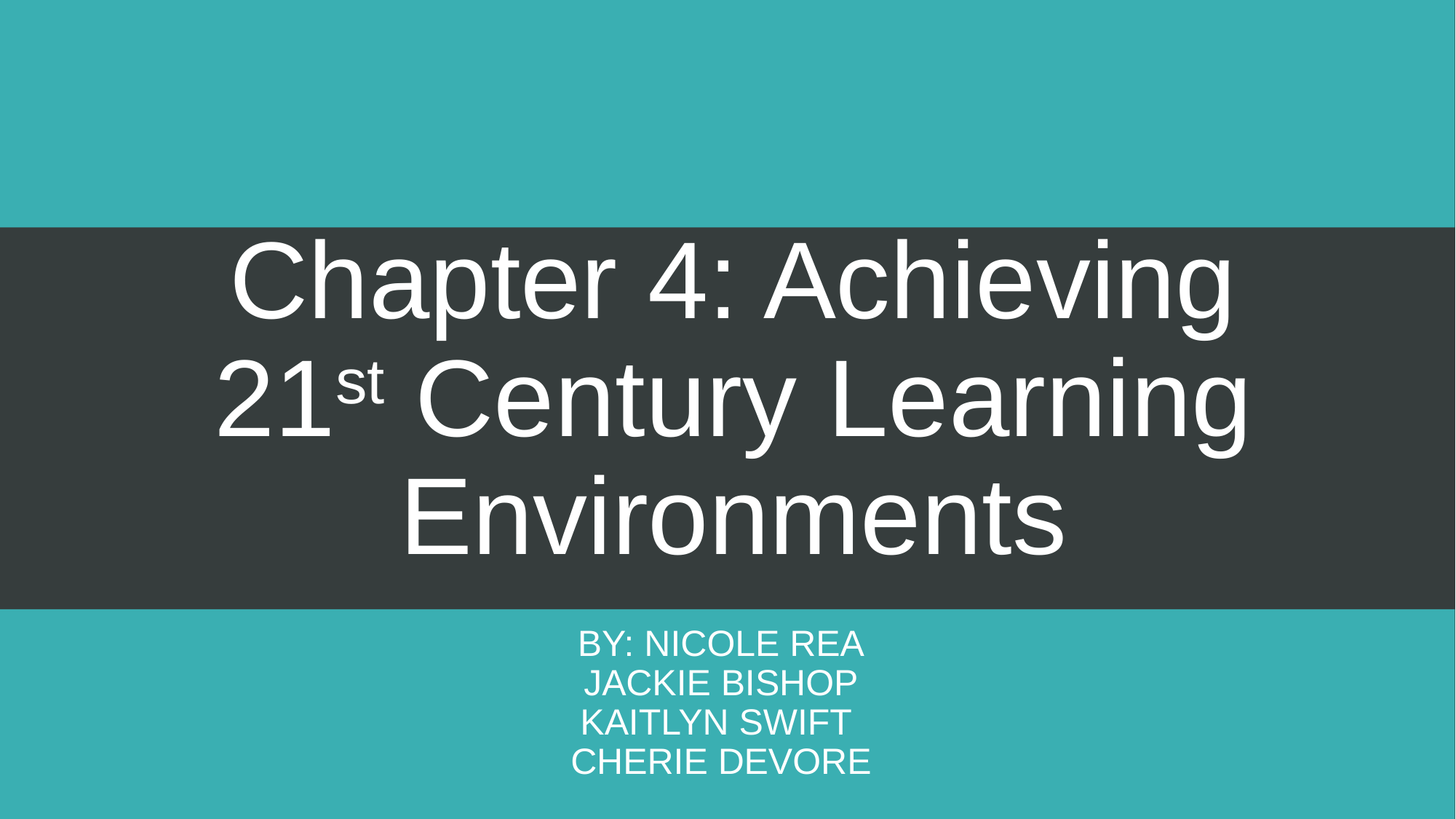

# Chapter 4: Achieving 21st Century Learning Environments
By: Nicole Rea
Jackie Bishop
Kaitlyn Swift
Cherie Devore